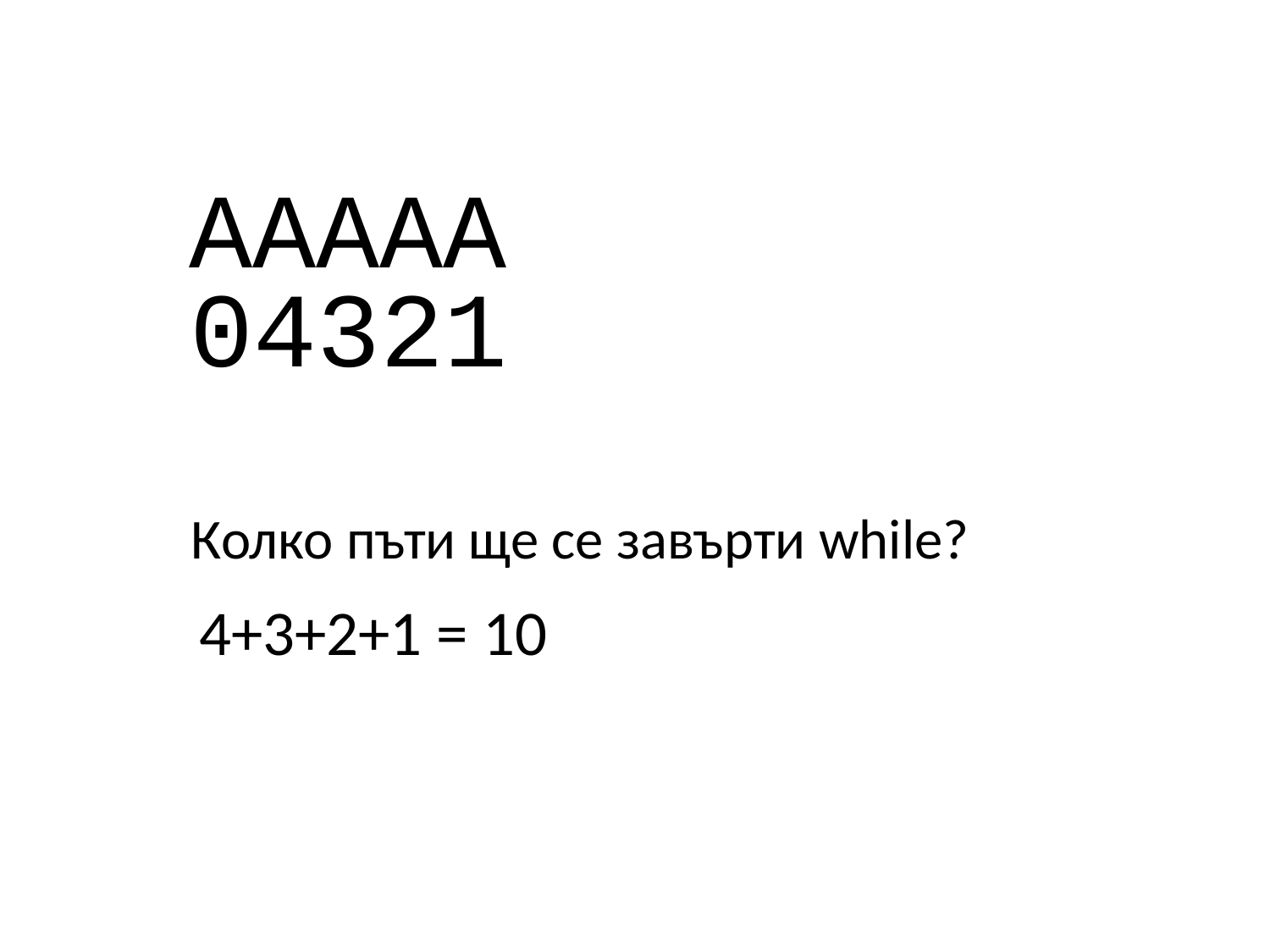

AAAAA
04321
Колко пъти ще се завърти while?
4+3+2+1 = 10